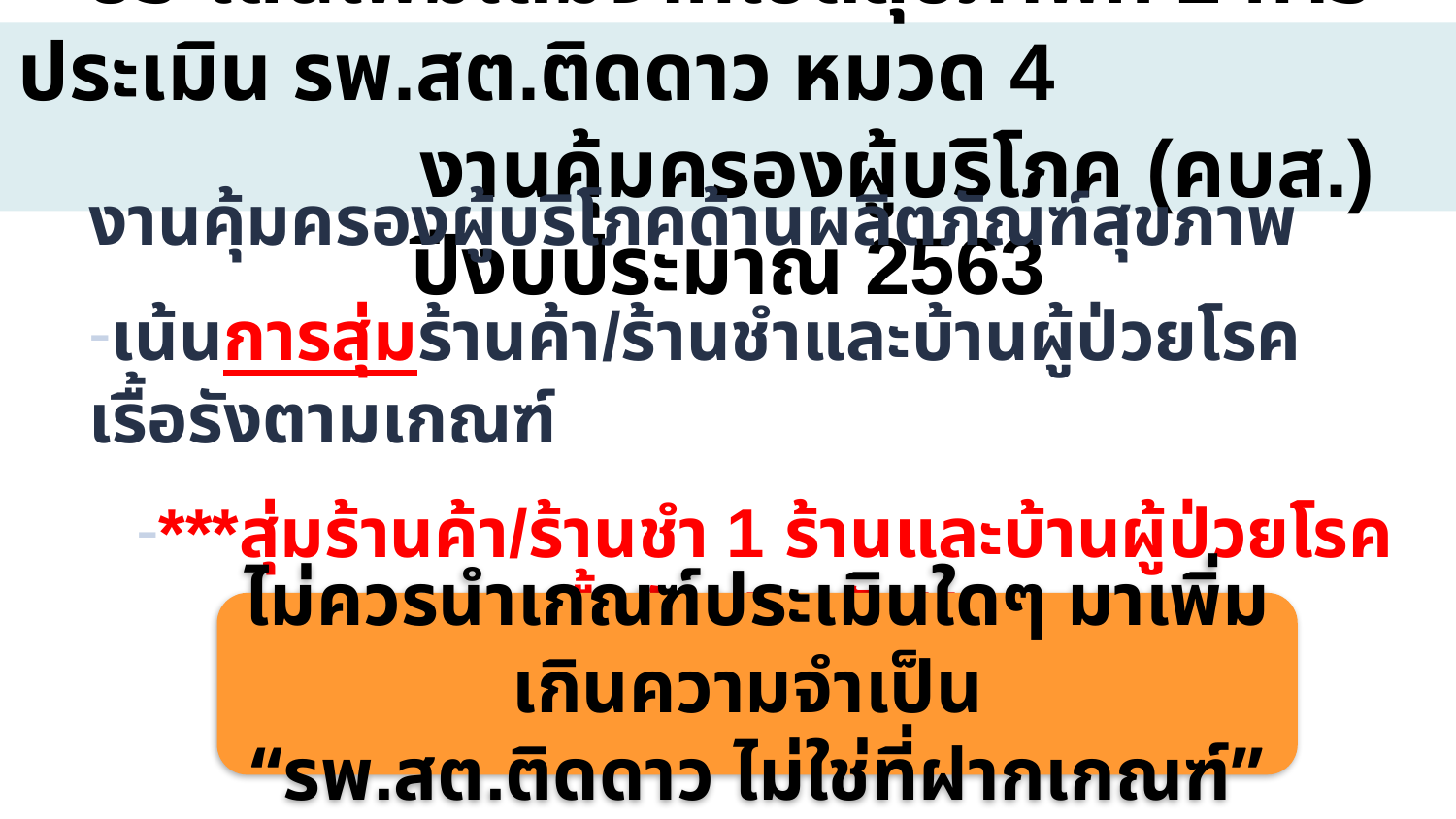

# ประเด็นเพิ่มเติมจากเขตสุขภาพที่ 2 การประเมิน รพ.สต.ติดดาว หมวด 4                                 งานคุ้มครองผู้บริโภค (คบส.) ปีงบประมาณ 2563
งานคุ้มครองผู้บริโภคด้านผลิตภัณฑ์สุขภาพ
เน้นการสุ่มร้านค้า/ร้านชำและบ้านผู้ป่วยโรคเรื้อรังตามเกณฑ์
***สุ่มร้านค้า/ร้านชำ 1 ร้านและบ้านผู้ป่วยโรคเรื้อรัง 1 หลัง***
ไม่ควรนำเกณฑ์ประเมินใดๆ มาเพิ่มเกินความจำเป็น
“รพ.สต.ติดดาว ไม่ใช่ที่ฝากเกณฑ์”